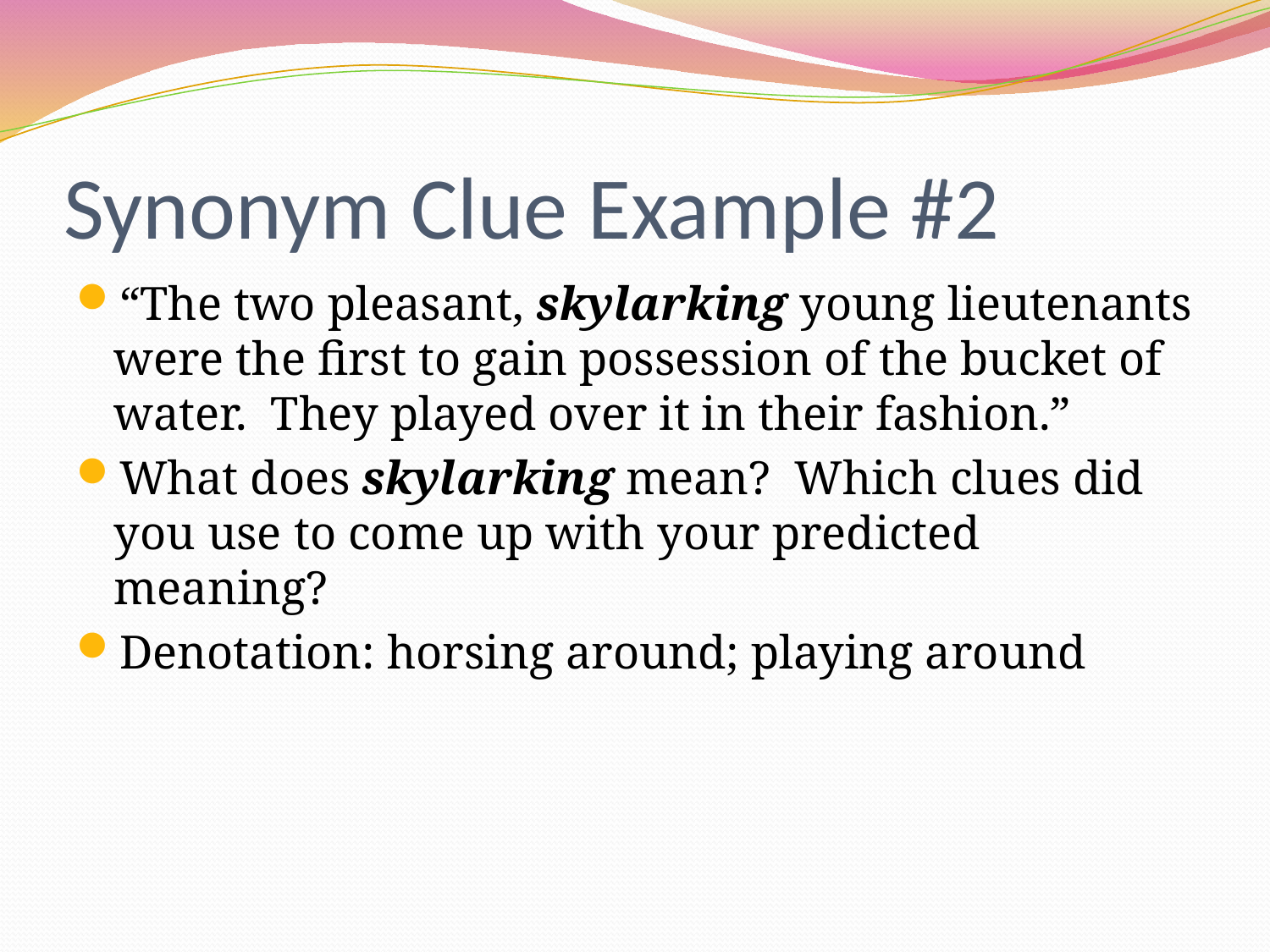

# Synonym Clue Example #2
“The two pleasant, skylarking young lieutenants were the first to gain possession of the bucket of water.  They played over it in their fashion.”
What does skylarking mean?  Which clues did you use to come up with your predicted meaning?
Denotation: horsing around; playing around